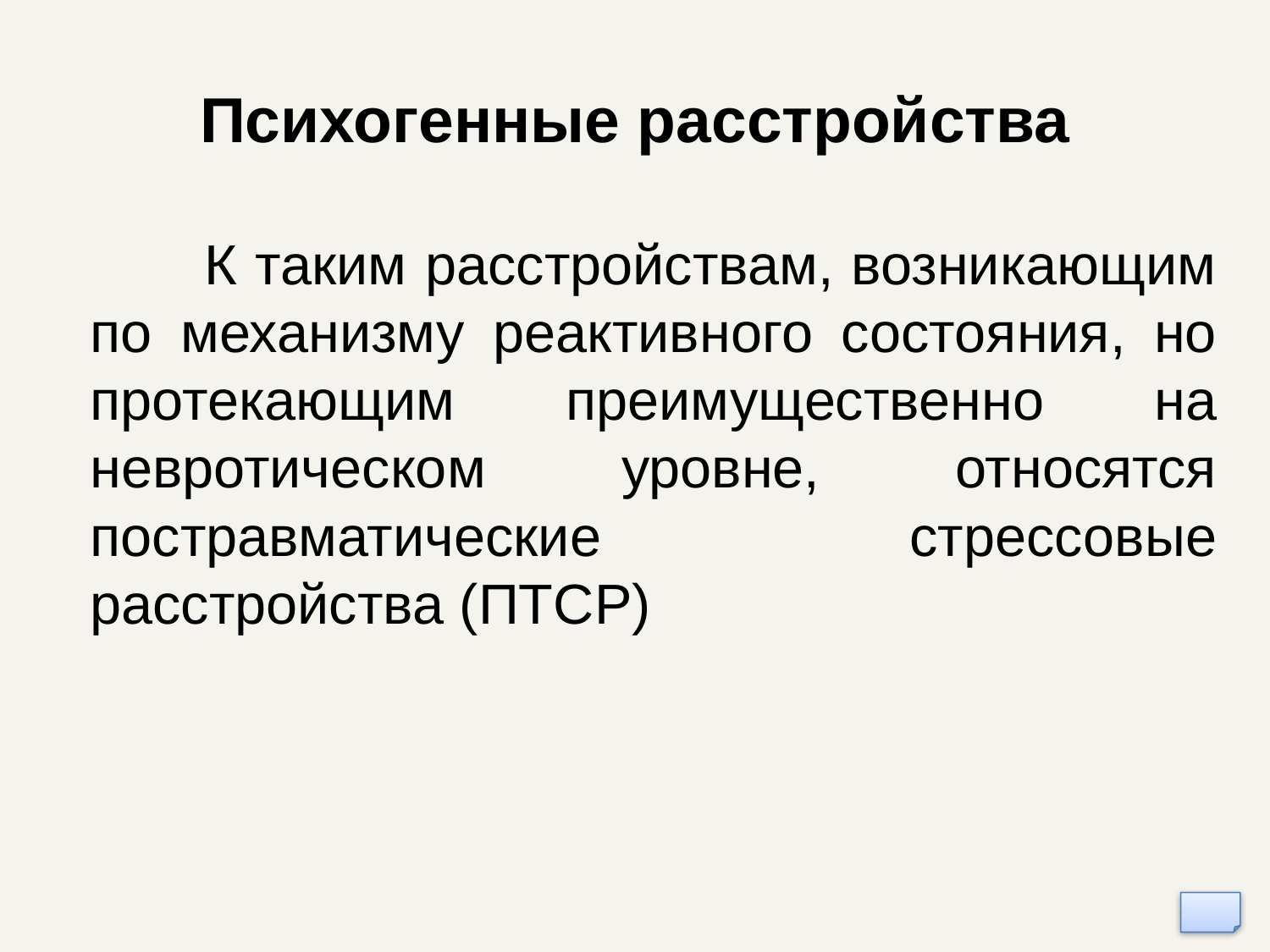

# Психогенные расстройства
         К таким расстройствам, возникающим по механизму реактивного состояния, но протекающим преимущественно на невротическом уровне, относятся постравматические стрессовые расстройства (ПТСР)